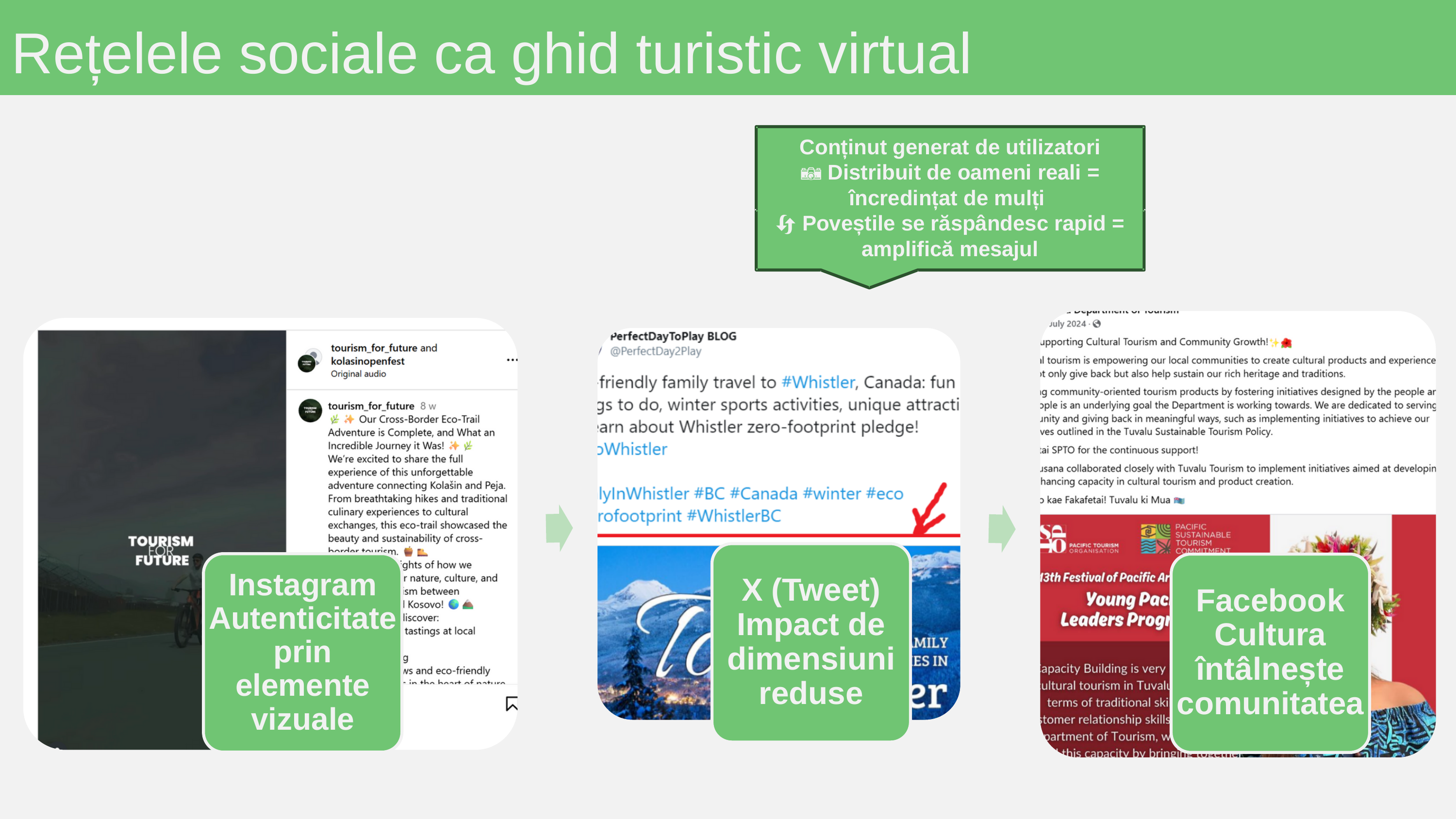

Rețelele sociale ca ghid turistic virtual

Conținut generat de utilizatori
📷 Distribuit de oameni reali = încredințat de mulți
🔄 Poveștile se răspândesc rapid = amplifică mesajul

X (Tweet)
Impact de dimensiuni reduse

Instagram
Autenticitate prin elemente vizuale

Facebook
Cultura întâlnește comunitatea